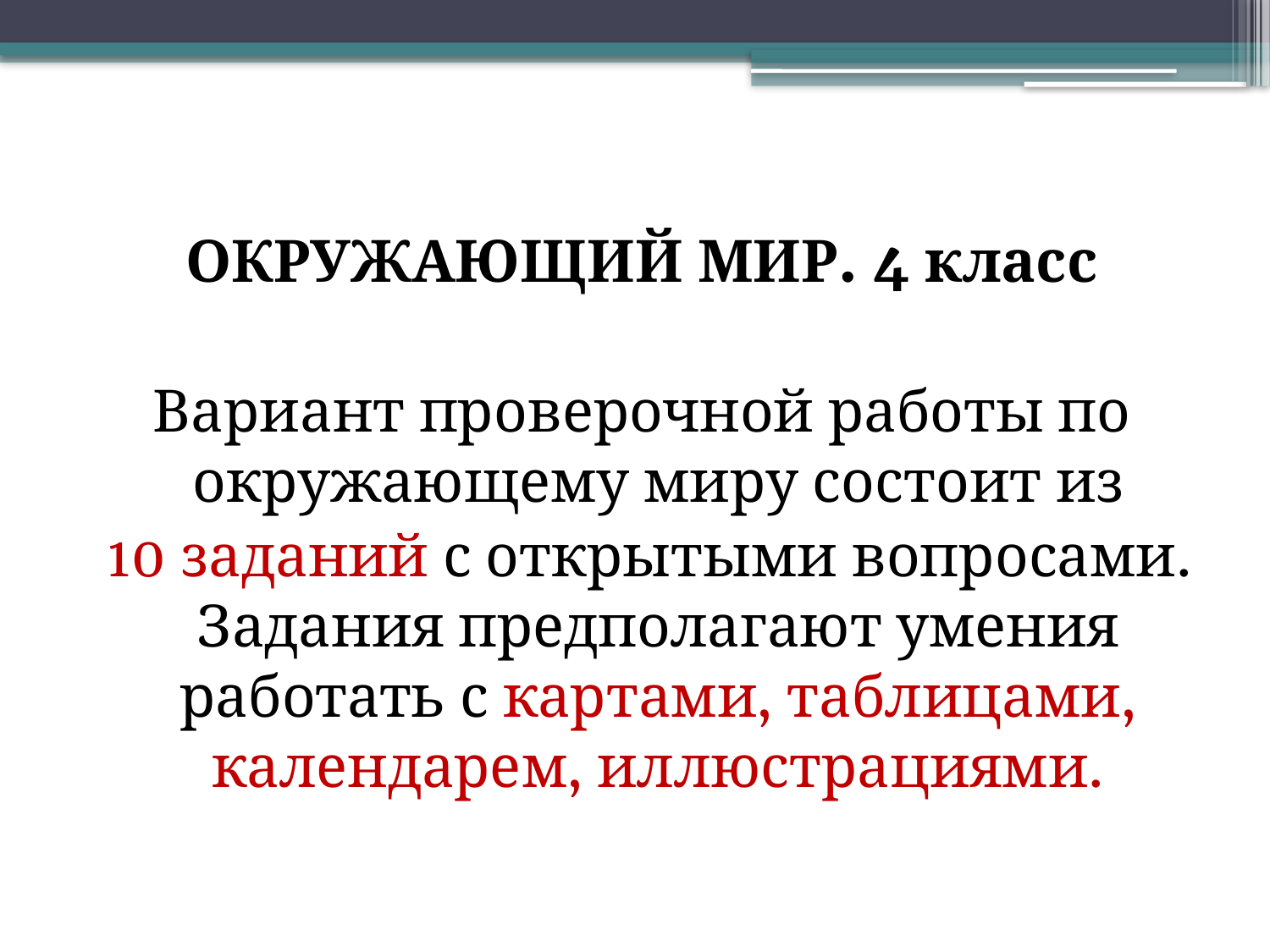

ОКРУЖАЮЩИЙ МИР. 4 класс

Вариант проверочной работы по окружающему миру состоит из
 10 заданий с открытыми вопросами. Задания предполагают умения работать с картами, таблицами, календарем, иллюстрациями.